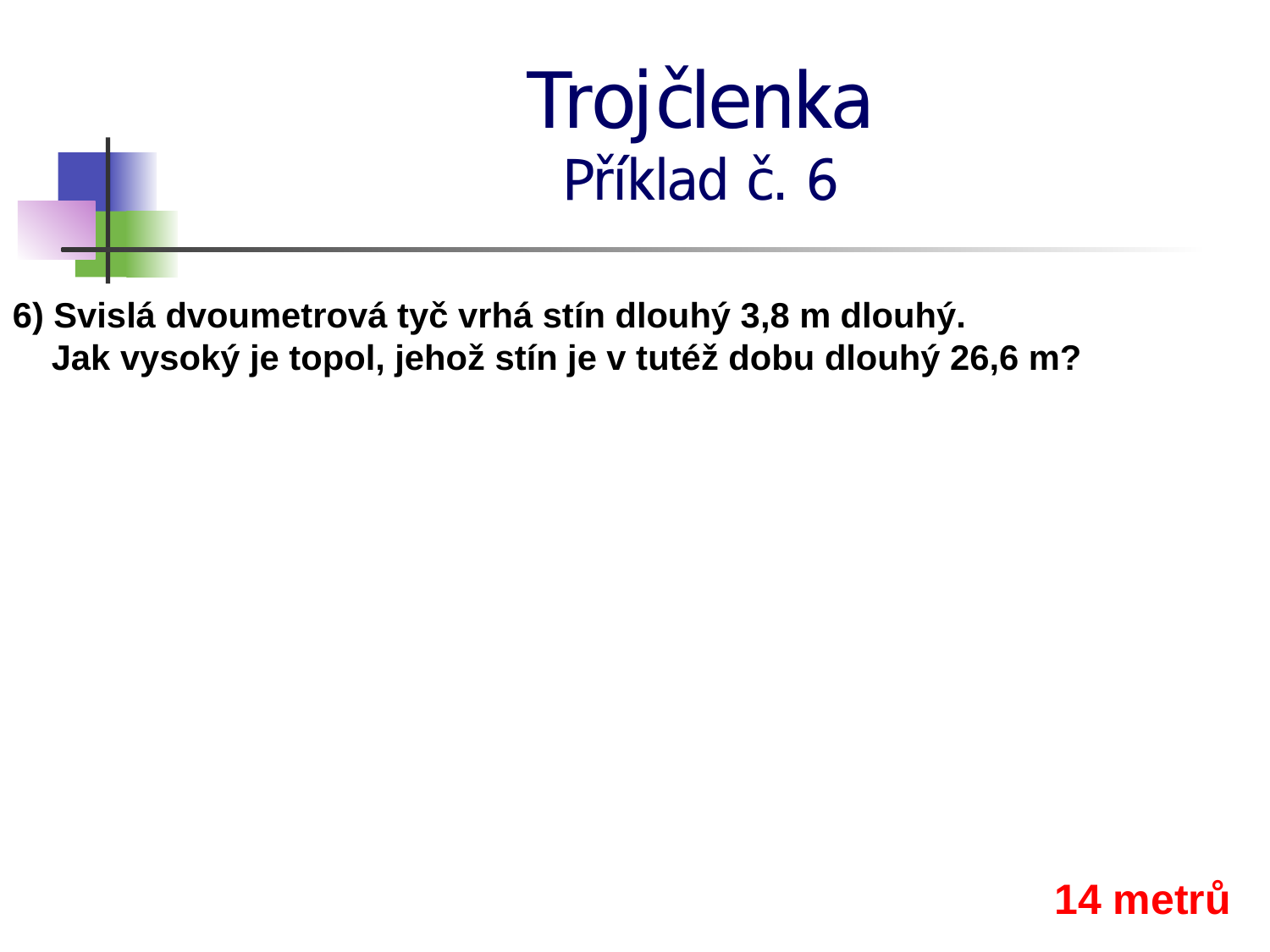

# Trojčlenka Příklad č. 6
6) Svislá dvoumetrová tyč vrhá stín dlouhý 3,8 m dlouhý.
    Jak vysoký je topol, jehož stín je v tutéž dobu dlouhý 26,6 m?
14 metrů